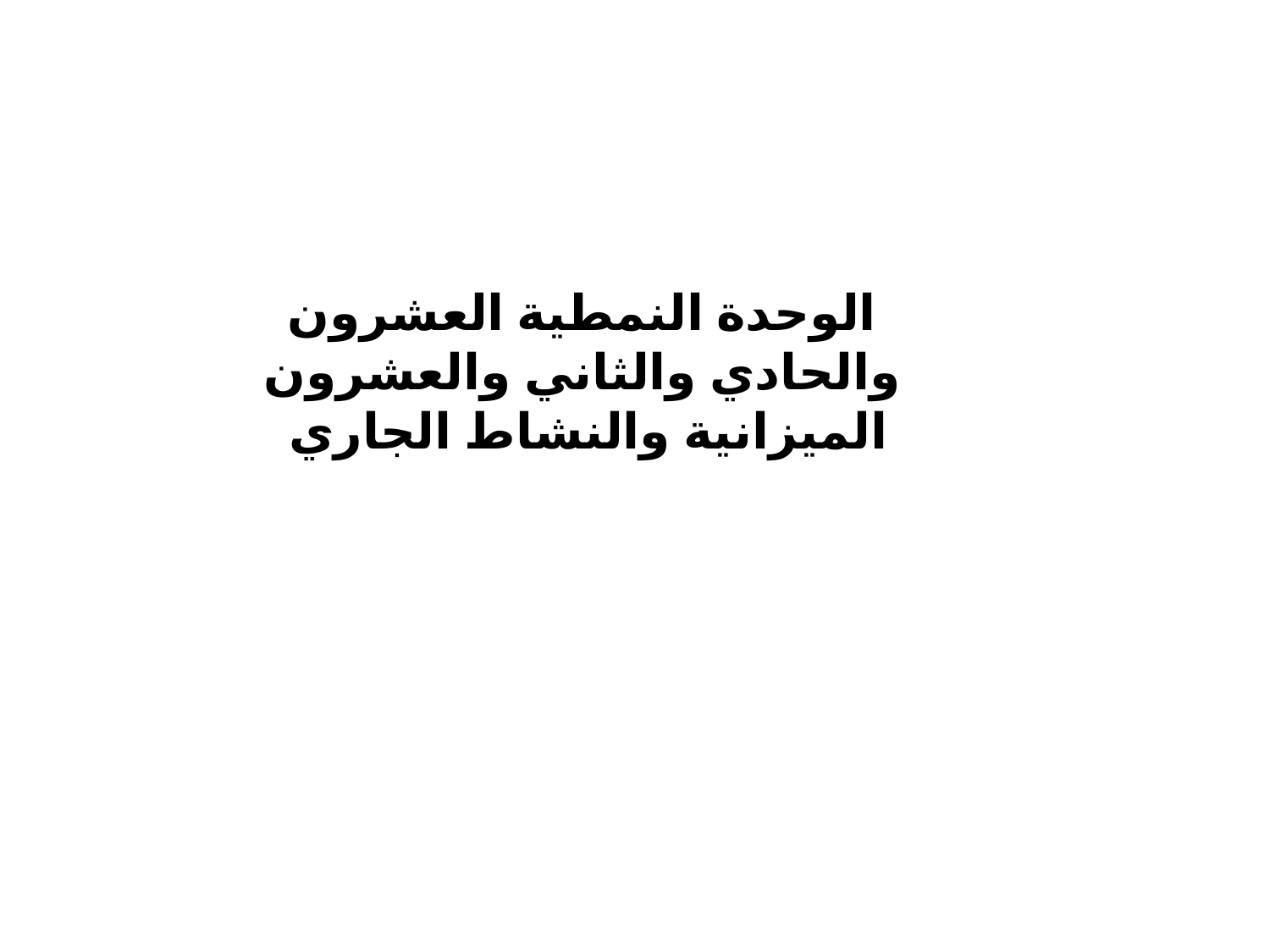

الوحدة النمطية العشرون والحادي والثاني والعشرون
 الميزانية والنشاط الجاري